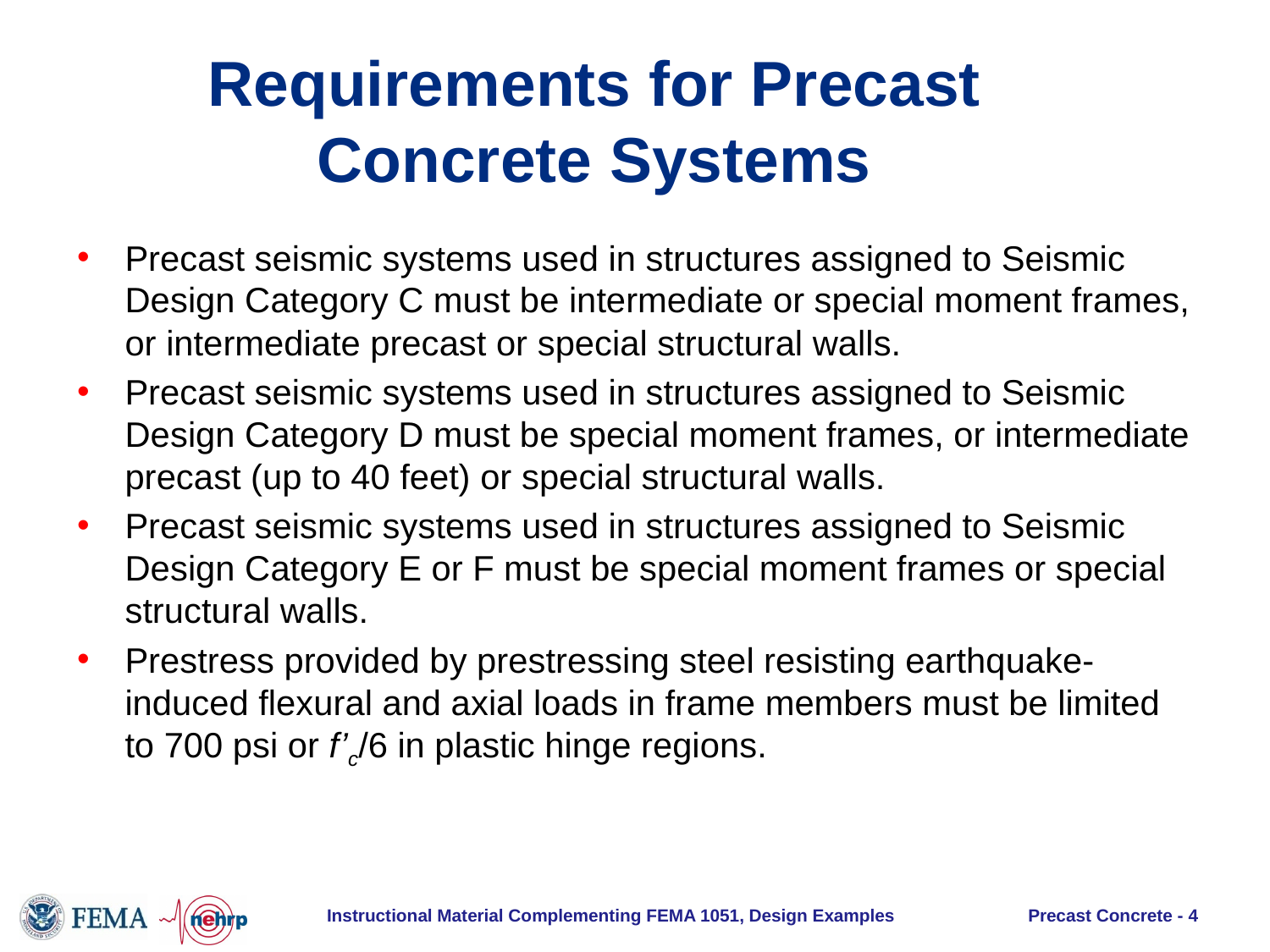

# Requirements for Precast Concrete Systems
Precast seismic systems used in structures assigned to Seismic Design Category C must be intermediate or special moment frames, or intermediate precast or special structural walls.
Precast seismic systems used in structures assigned to Seismic Design Category D must be special moment frames, or intermediate precast (up to 40 feet) or special structural walls.
Precast seismic systems used in structures assigned to Seismic Design Category E or F must be special moment frames or special structural walls.
Prestress provided by prestressing steel resisting earthquake-induced flexural and axial loads in frame members must be limited to 700 psi or f’c/6 in plastic hinge regions.